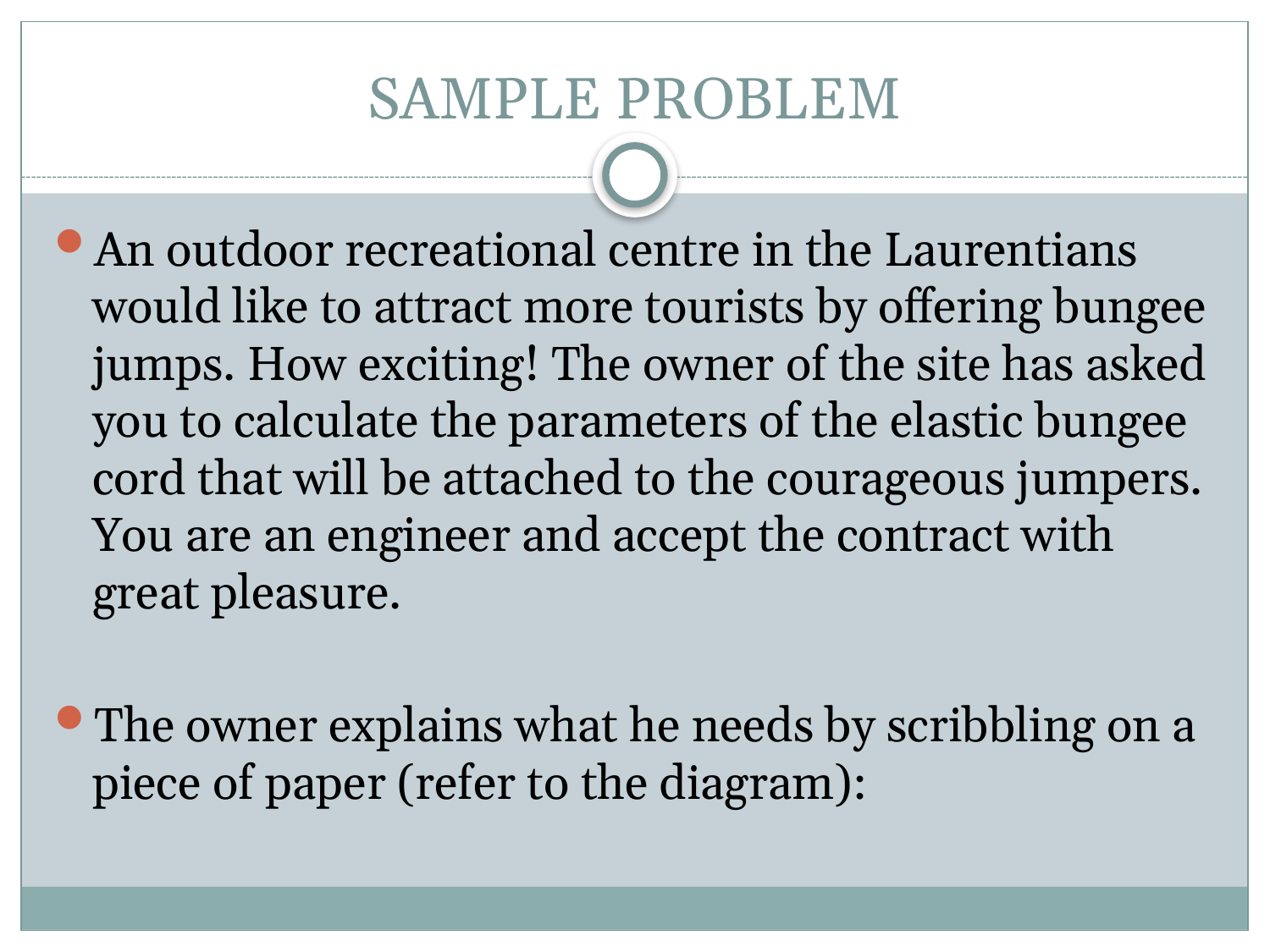

# SAMPLE PROBLEM
An outdoor recreational centre in the Laurentians would like to attract more tourists by offering bungee jumps. How exciting! The owner of the site has asked you to calculate the parameters of the elastic bungee cord that will be attached to the courageous jumpers. You are an engineer and accept the contract with great pleasure.

The owner explains what he needs by scribbling on a piece of paper (refer to the diagram):